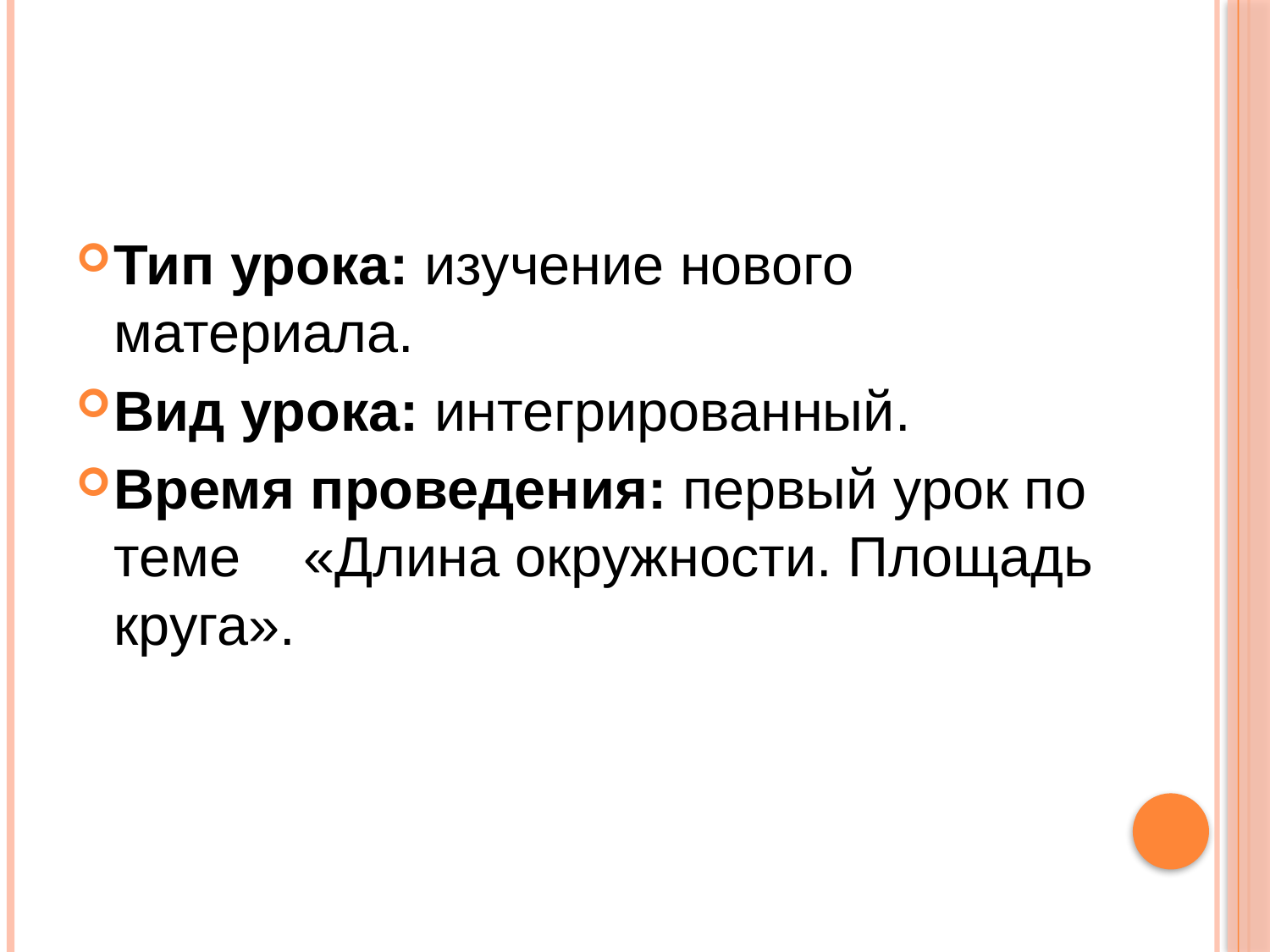

#
Тип урока: изучение нового материала.
Вид урока: интегрированный.
Время проведения: первый урок по теме    «Длина окружности. Площадь круга».